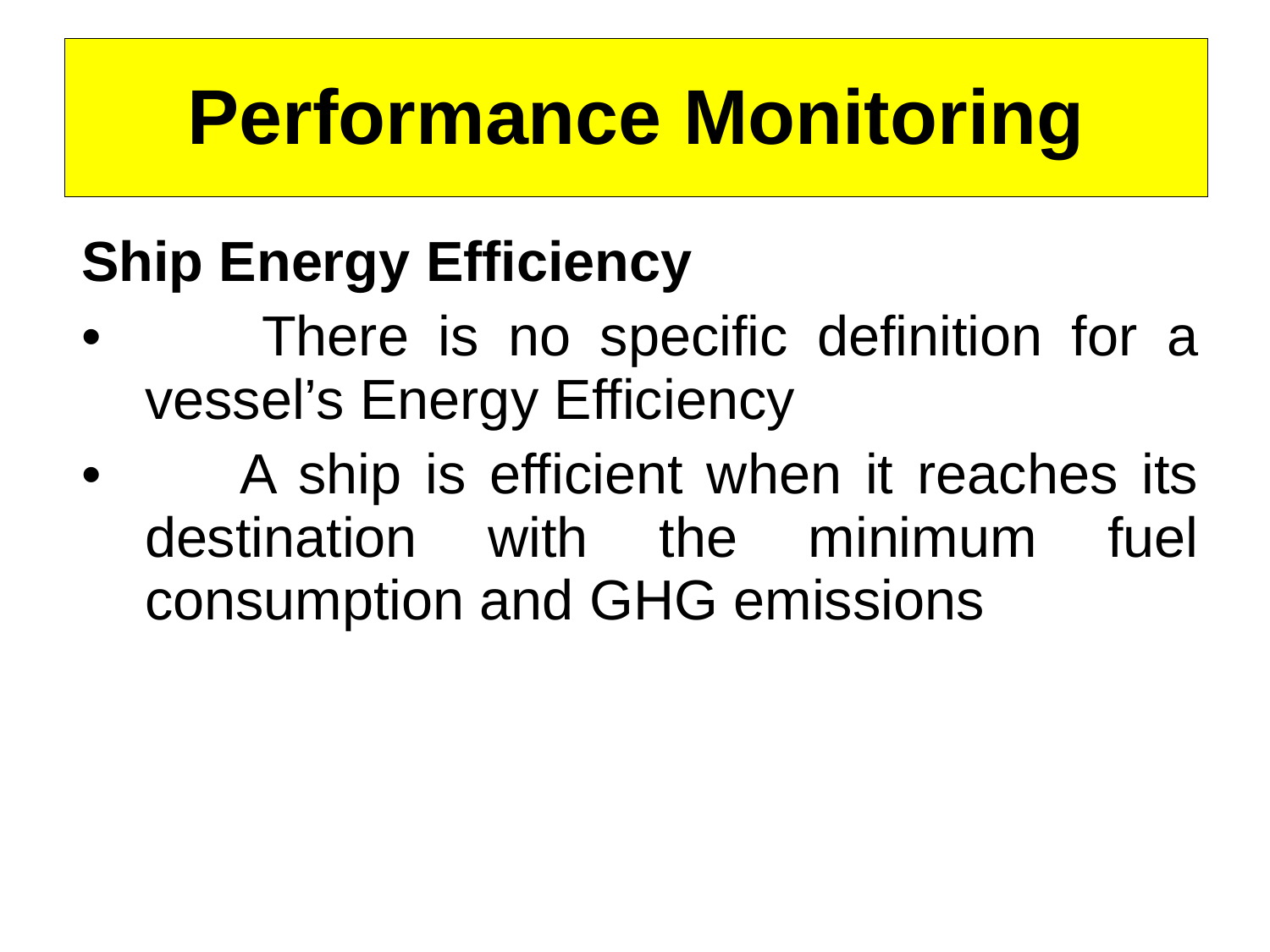

Performance Monitoring
Ship Energy Efficiency
    There is no specific definition for a vessel’s Energy Efficiency
    A ship is efficient when it reaches its destination with the minimum fuel consumption and GHG emissions